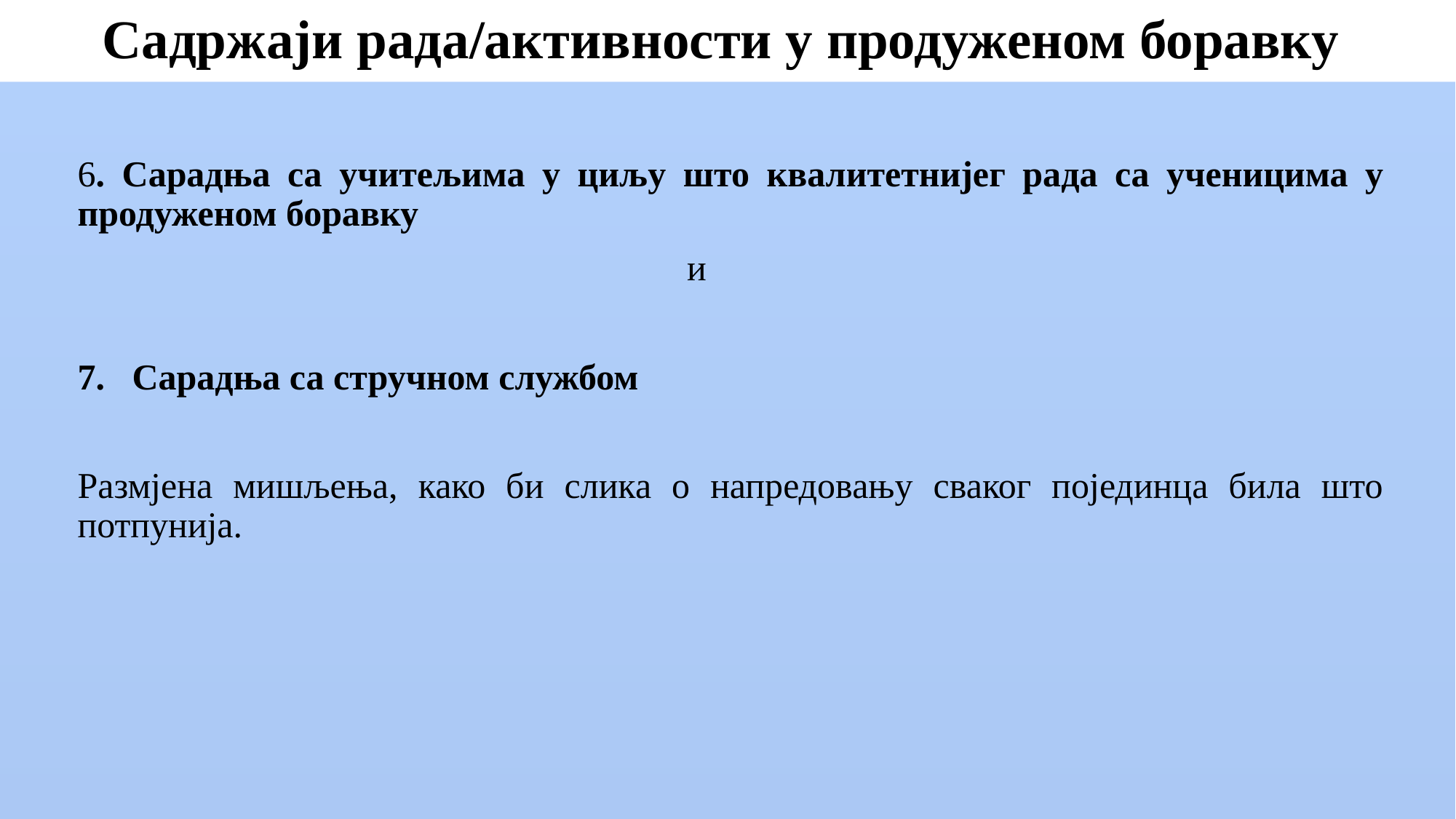

# Садржаји рада/активности у продуженом боравку
6. Сарадња са учитељима у циљу што квалитетнијег рада са ученицима у продуженом боравку
                                                                   и

7.   Сарадња са стручном службом

Размјена мишљења, како би слика о напредовању сваког појединца била што потпунија.